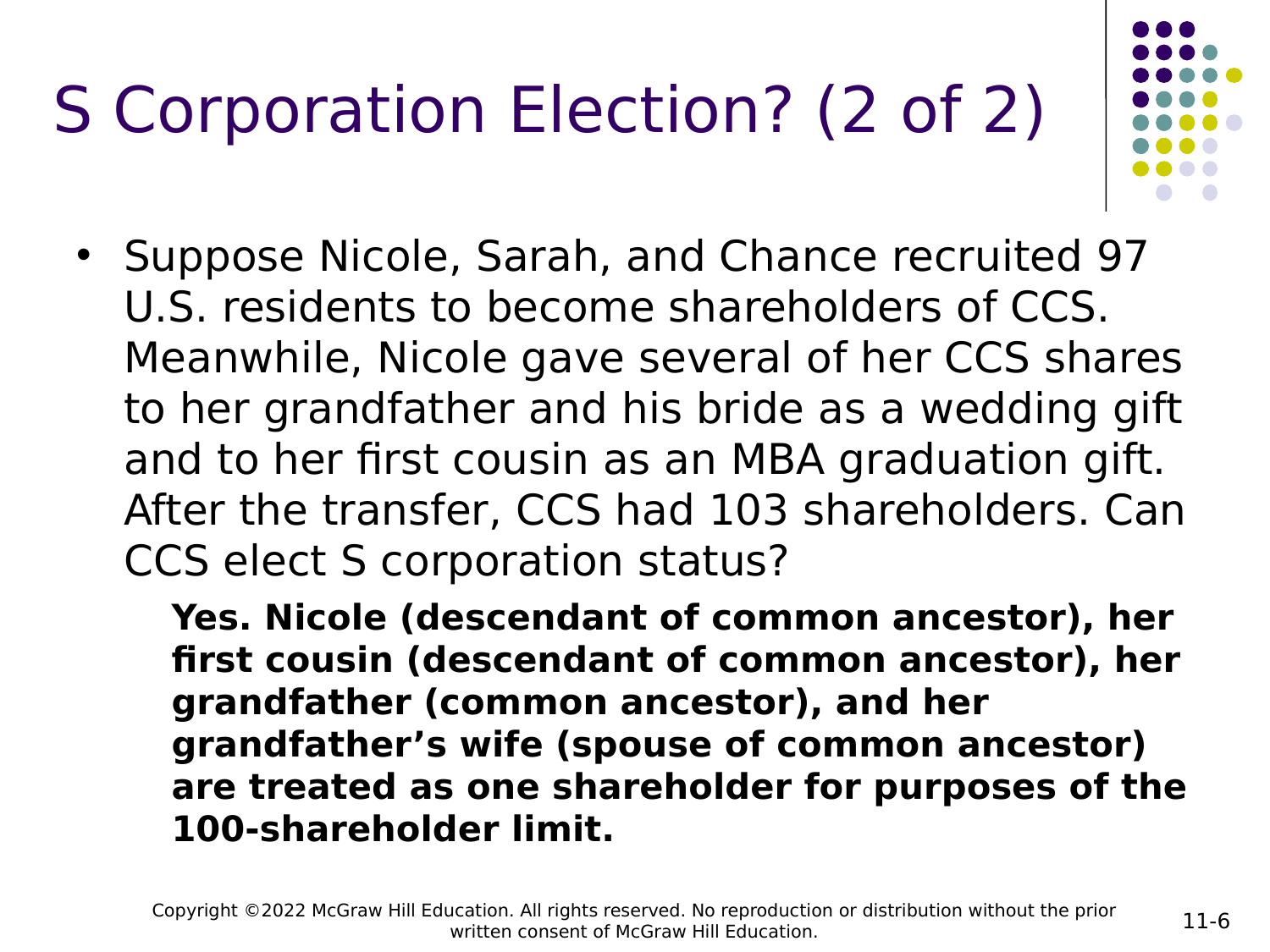

# S Corporation Election? (2 of 2)
Suppose Nicole, Sarah, and Chance recruited 97 U.S. residents to become shareholders of CCS. Meanwhile, Nicole gave several of her CCS shares to her grandfather and his bride as a wedding gift and to her first cousin as an MBA graduation gift. After the transfer, CCS had 103 shareholders. Can CCS elect S corporation status?
Yes. Nicole (descendant of common ancestor), her first cousin (descendant of common ancestor), her grandfather (common ancestor), and her grandfather’s wife (spouse of common ancestor) are treated as one shareholder for purposes of the 100-shareholder limit.